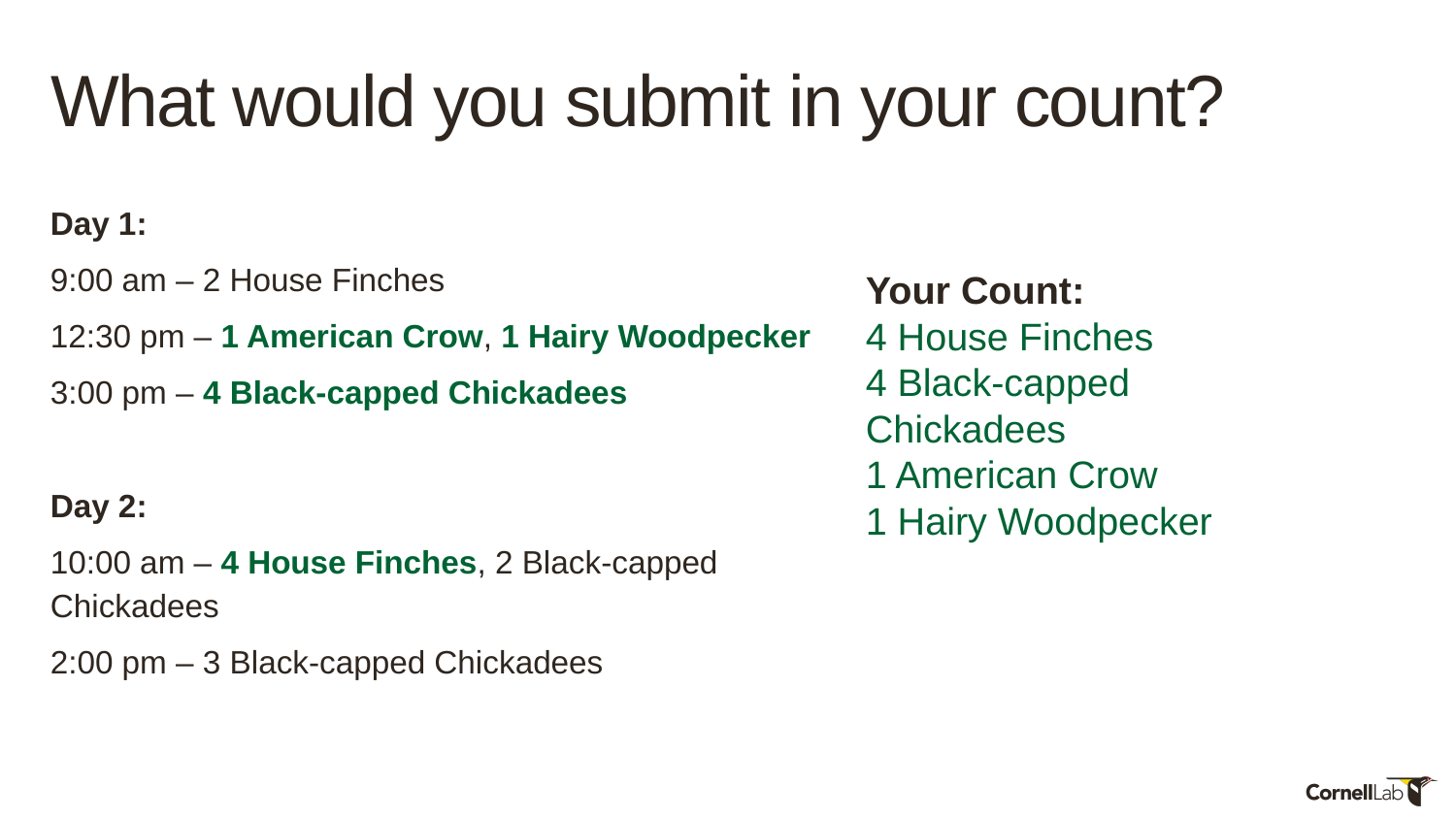

# What would you submit in your count?
Day 1:
9:00 am – 2 House Finches
12:30 pm – 1 American Crow, 1 Hairy Woodpecker
3:00 pm – 4 Black-capped Chickadees

Day 2:
10:00 am – 4 House Finches, 2 Black-capped Chickadees
2:00 pm – 3 Black-capped Chickadees

Your Count:
4 House Finches
4 Black-capped Chickadees
1 American Crow
1 Hairy Woodpecker